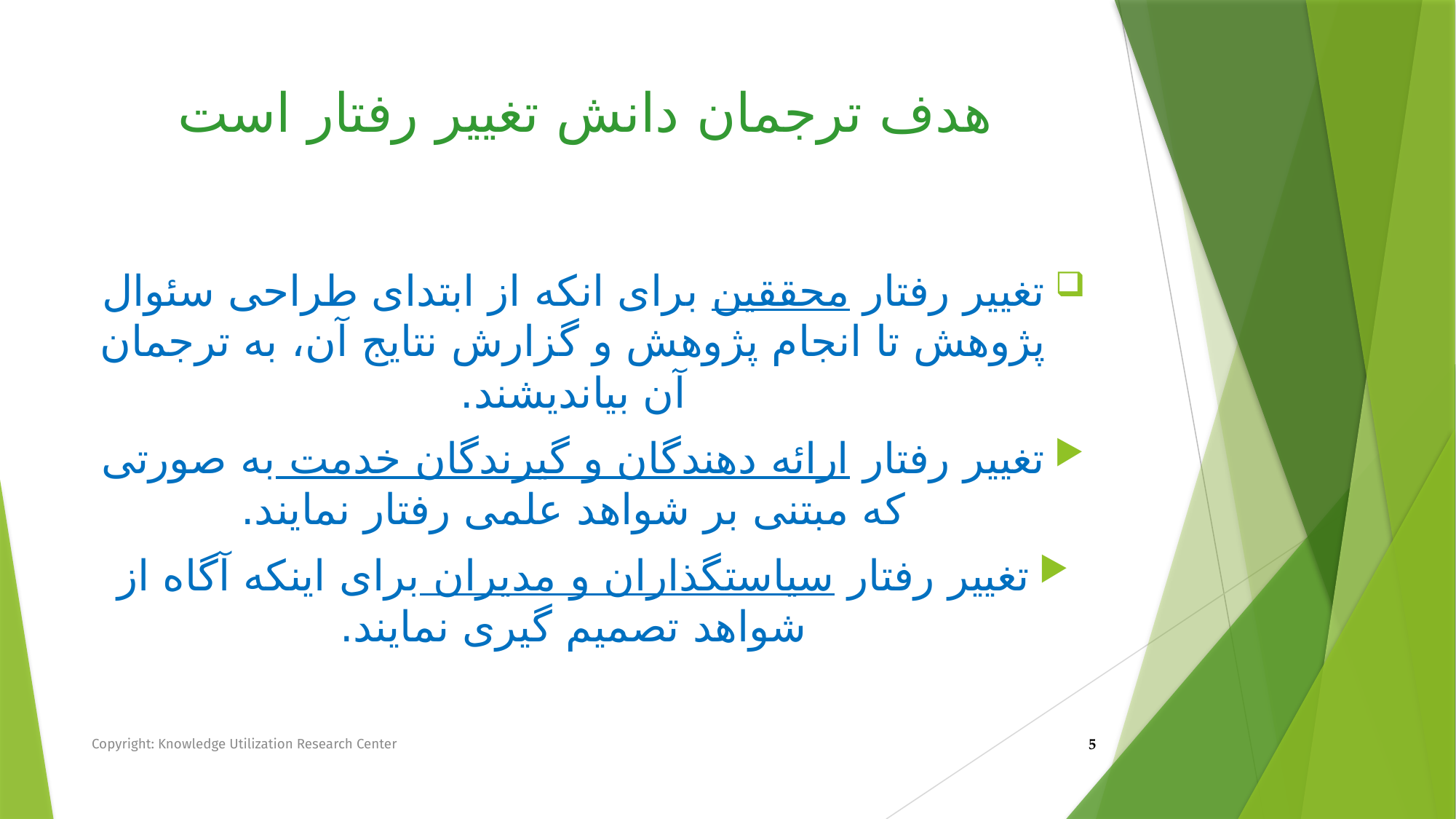

# هدف ترجمان دانش تغییر رفتار است
تغییر رفتار محققین برای انکه از ابتدای طراحی سئوال پژوهش تا انجام پژوهش و گزارش نتایج آن، به ترجمان آن بیاندیشند.
تغییر رفتار ارائه دهندگان و گیرندگان خدمت به صورتی که مبتنی بر شواهد علمی رفتار نمایند.
تغییر رفتار سیاستگذاران و مدیران برای اینکه آگاه از شواهد تصمیم گیری نمایند.
5
Copyright: Knowledge Utilization Research Center